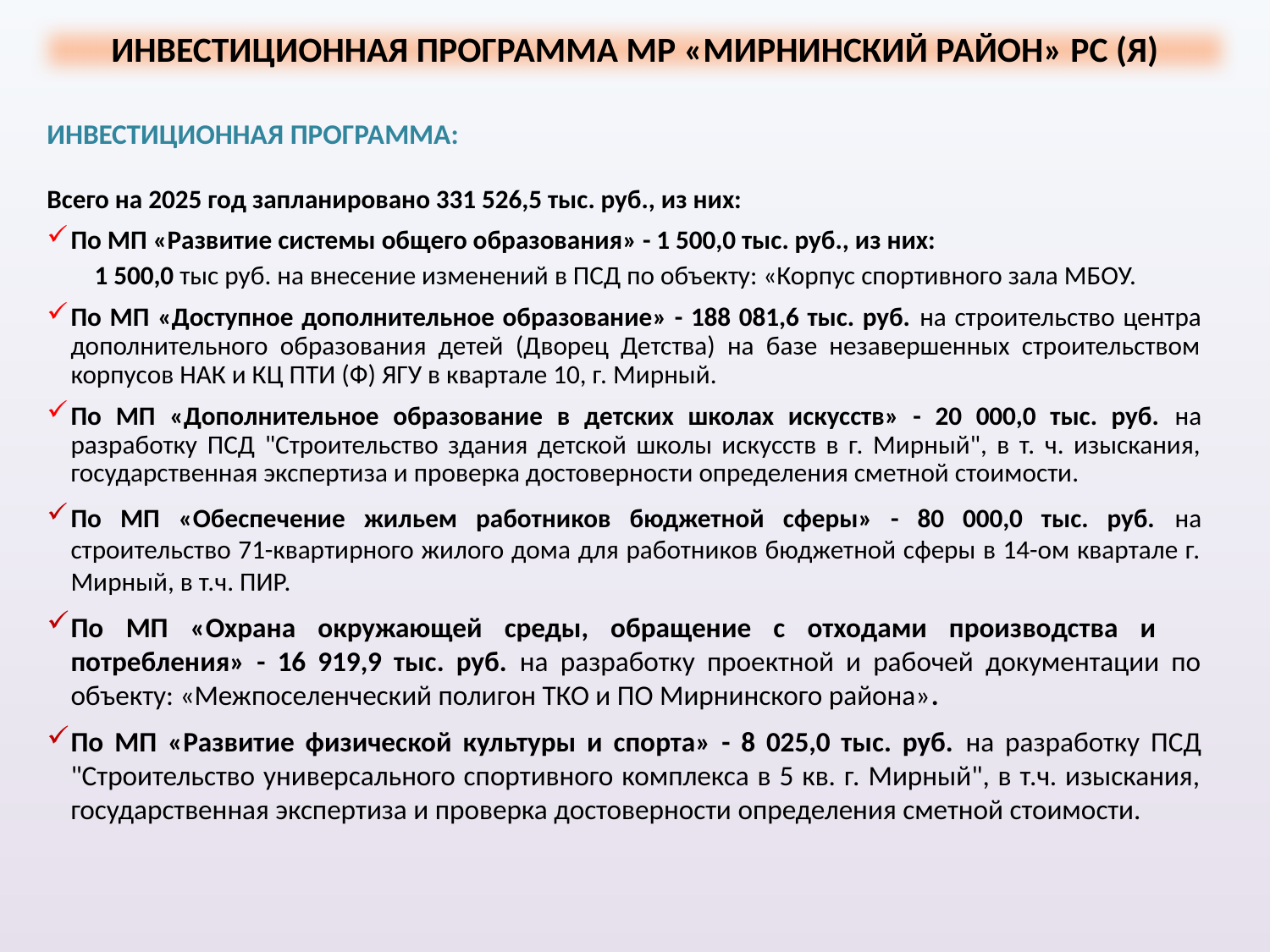

ИНВЕСТИЦИОННАЯ ПРОГРАММА МР «МИРНИНСКИЙ РАЙОН» РС (Я)
ИНВЕСТИЦИОННАЯ ПРОГРАММА:

Всего на 2025 год запланировано 331 526,5 тыс. руб., из них:
По МП «Развитие системы общего образования» - 1 500,0 тыс. руб., из них:
1 500,0 тыс руб. на внесение изменений в ПСД по объекту: «Корпус спортивного зала МБОУ.
По МП «Доступное дополнительное образование» - 188 081,6 тыс. руб. на строительство центра дополнительного образования детей (Дворец Детства) на базе незавершенных строительством корпусов НАК и КЦ ПТИ (Ф) ЯГУ в квартале 10, г. Мирный.
По МП «Дополнительное образование в детских школах искусств» - 20 000,0 тыс. руб. на разработку ПСД "Строительство здания детской школы искусств в г. Мирный", в т. ч. изыскания, государственная экспертиза и проверка достоверности определения сметной стоимости.
По МП «Обеспечение жильем работников бюджетной сферы» - 80 000,0 тыс. руб. на строительство 71-квартирного жилого дома для работников бюджетной сферы в 14-ом квартале г. Мирный, в т.ч. ПИР.
По МП «Охрана окружающей среды, обращение с отходами производства и   потребления» - 16 919,9 тыс. руб. на разработку проектной и рабочей документации по объекту: «Межпоселенческий полигон ТКО и ПО Мирнинского района».
По МП «Развитие физической культуры и спорта» - 8 025,0 тыс. руб. на разработку ПСД "Строительство универсального спортивного комплекса в 5 кв. г. Мирный", в т.ч. изыскания, государственная экспертиза и проверка достоверности определения сметной стоимости.